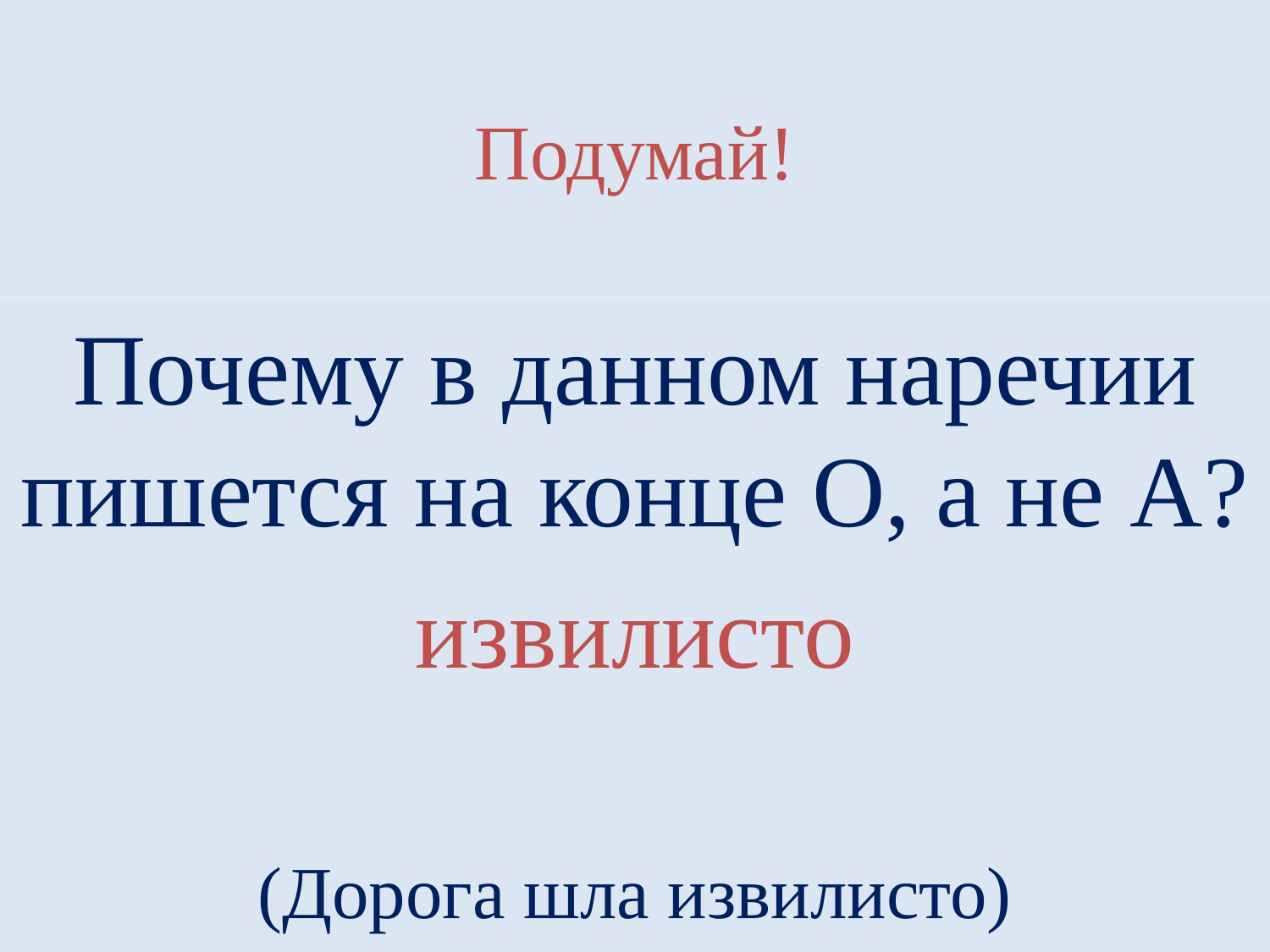

# Подумай!
Почему в данном наречии пишется на конце О, а не А?
извилисто

(Дорога шла извилисто)